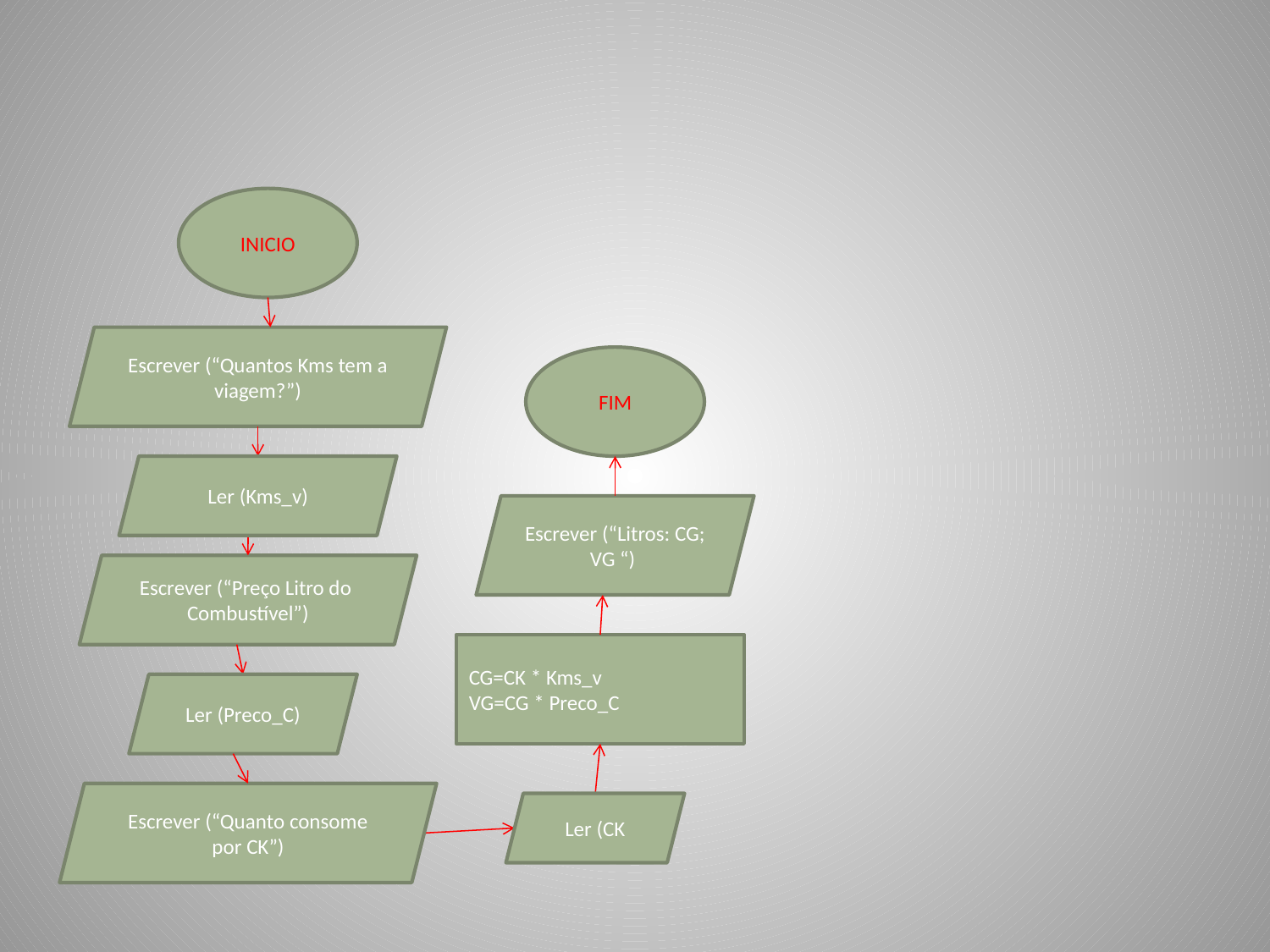

INICIO
Escrever (“Quantos Kms tem a viagem?”)
FIM
Ler (Kms_v)
Escrever (“Litros: CG; VG “)
Escrever (“Preço Litro do  Combustível”)
CG=CK * Kms_v
VG=CG * Preco_C
Ler (Preco_C)
Escrever (“Quanto consome por CK”)
Ler (CK